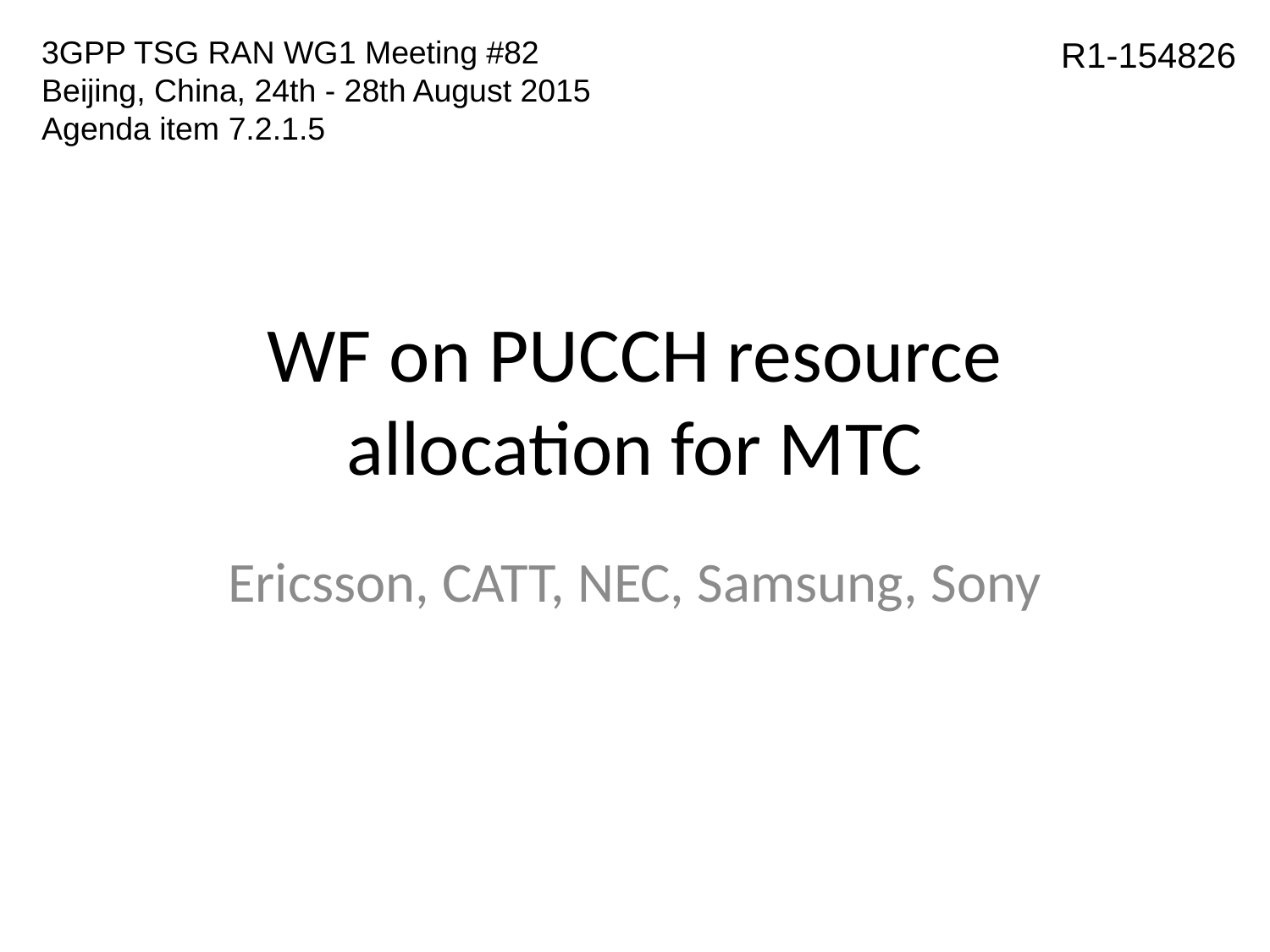

3GPP TSG RAN WG1 Meeting #82
Beijing, China, 24th - 28th August 2015
Agenda item 7.2.1.5
R1-154826
# WF on PUCCH resource allocation for MTC
Ericsson, CATT, NEC, Samsung, Sony